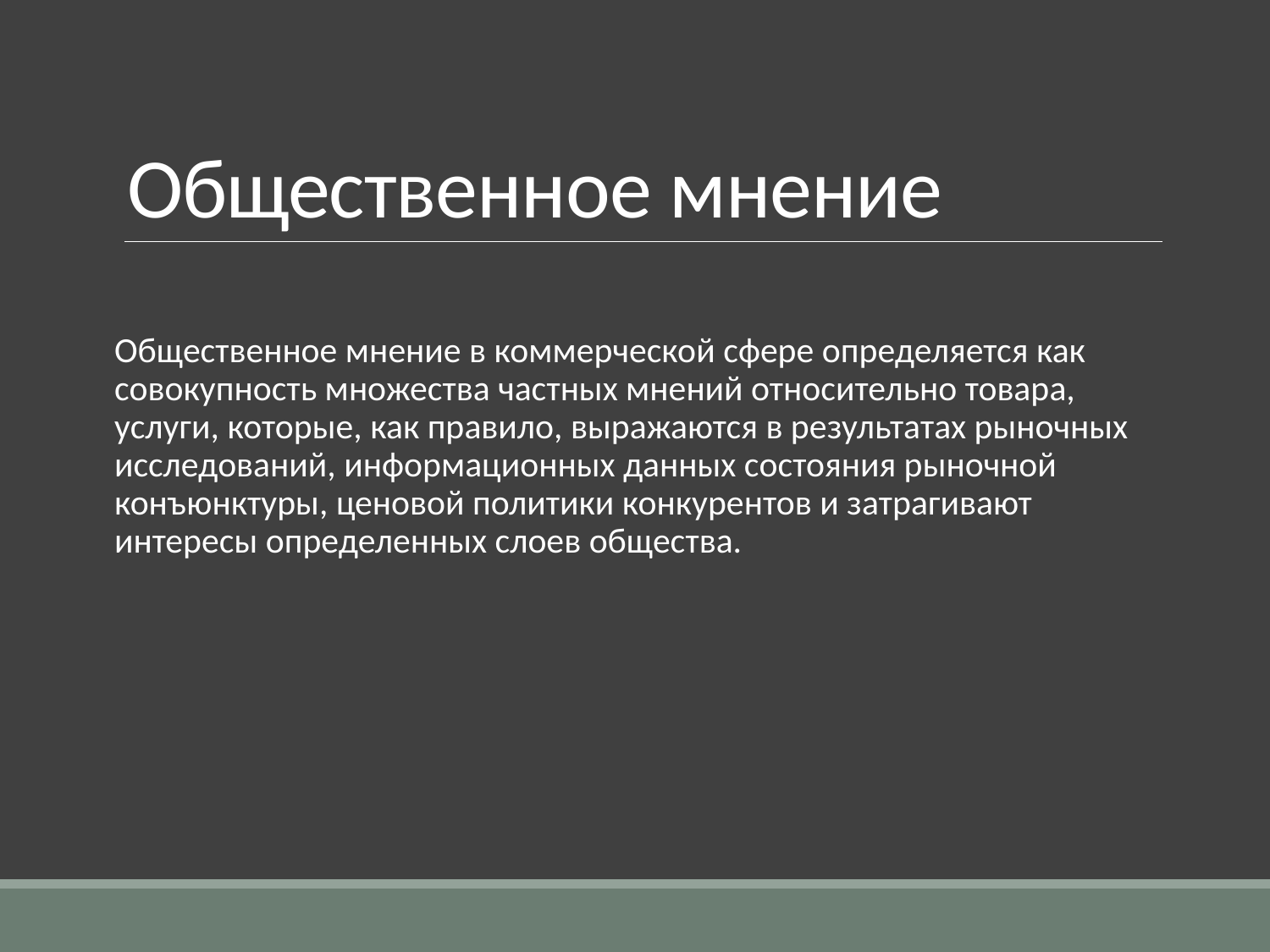

# Общественное мнение
Общественное мнение в коммерческой сфере определяется как совокупность множества частных мнений относительно товара, услуги, которые, как правило, выражаются в результатах рыночных исследований, информационных данных состояния рыночной конъюнктуры, ценовой политики конкурентов и затрагивают интересы определенных слоев общества.